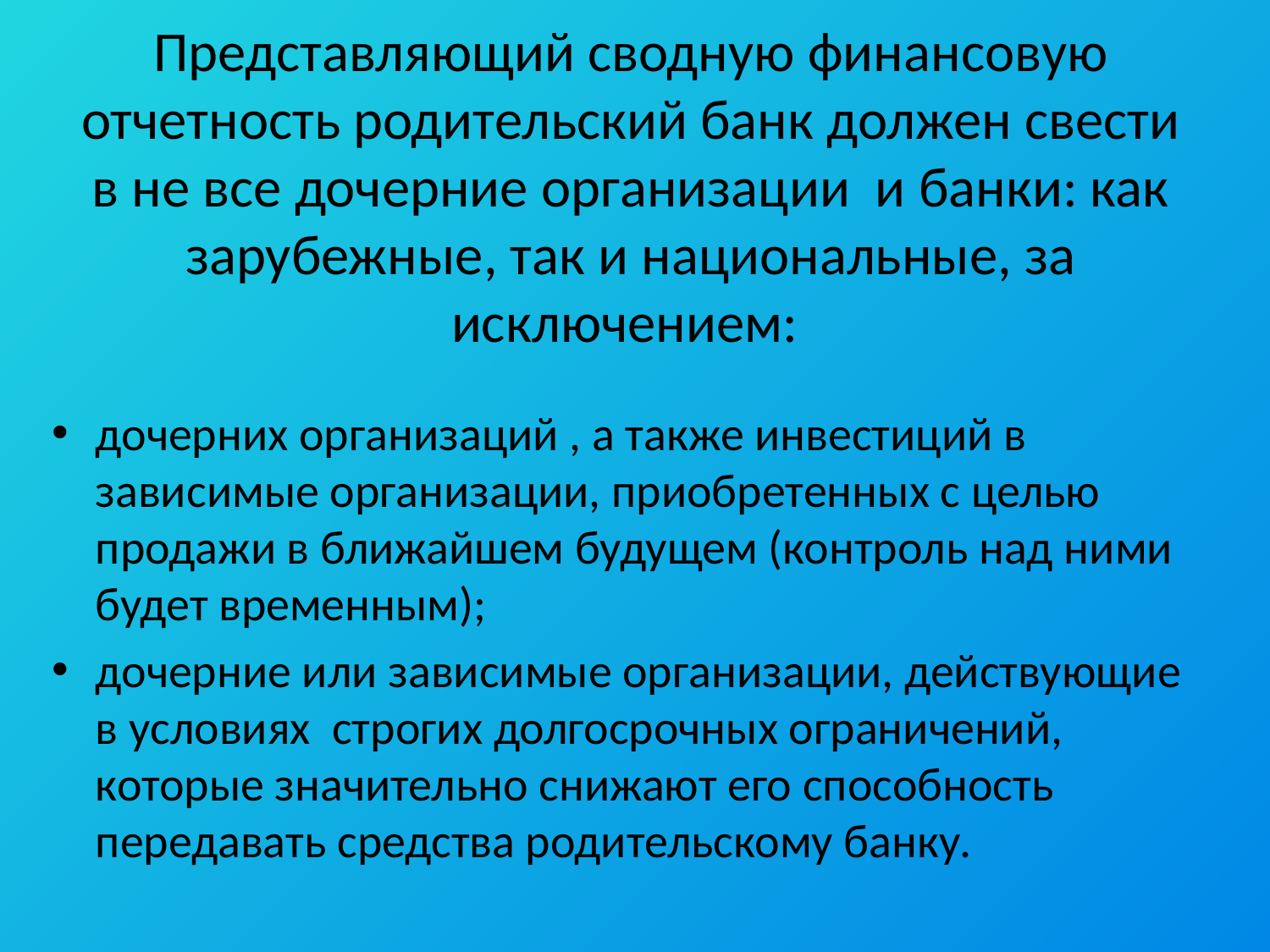

# Представляющий сводную финансовую отчетность родительский банк должен свести в не все дочерние организации  и банки: как зарубежные, так и национальные, за исключением:
дочерних организаций , а также инвестиций в зависимые организации, приобретенных с целью продажи в ближайшем будущем (контроль над ними будет временным);
дочерние или зависимые организации, действующие в условиях  строгих долгосрочных ограничений, которые значительно снижают его способность передавать средства родительскому банку.